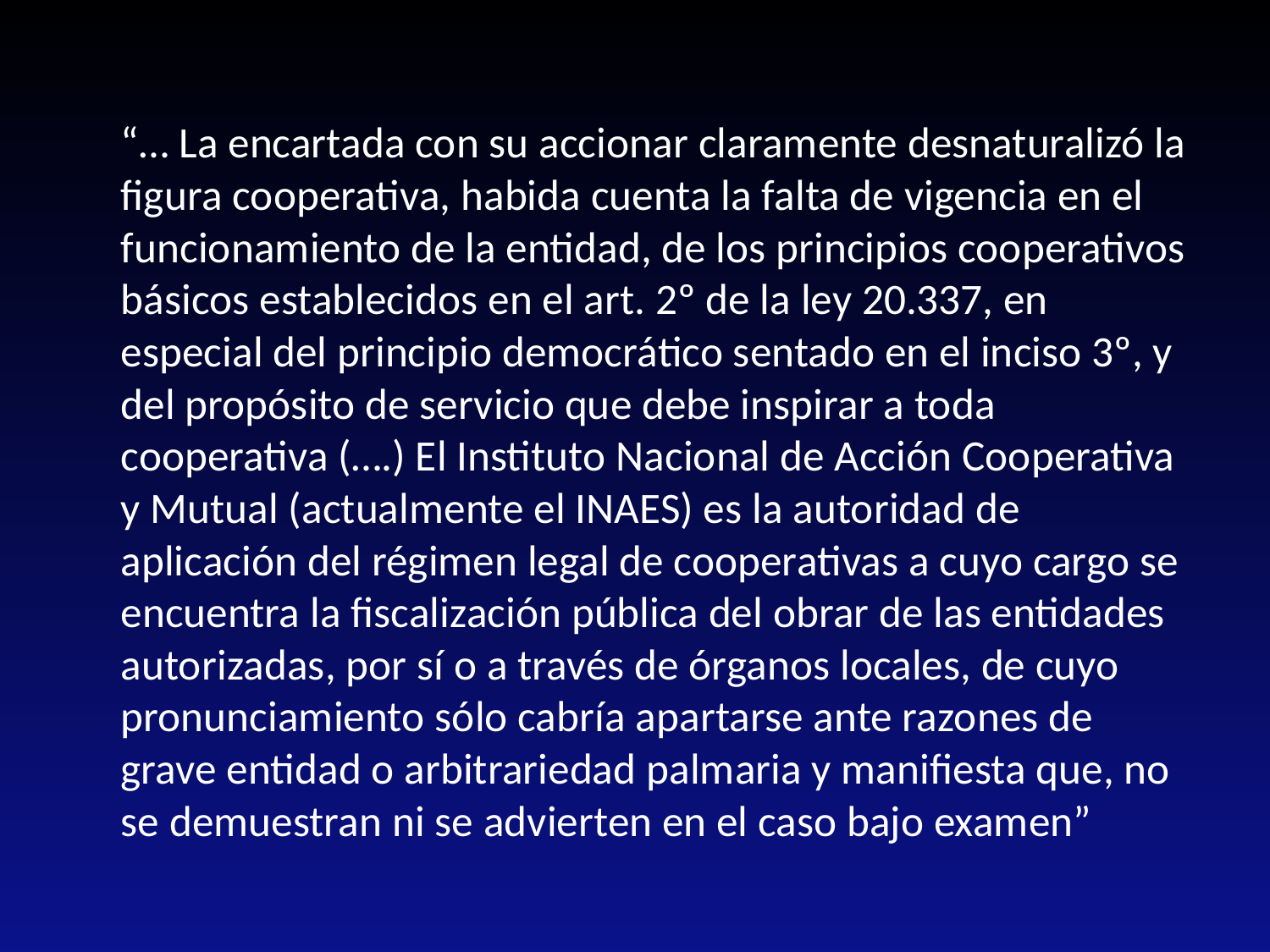

“… La encartada con su accionar claramente desnaturalizó la figura cooperativa, habida cuenta la falta de vigencia en el funcionamiento de la entidad, de los principios cooperativos básicos establecidos en el art. 2º de la ley 20.337, en especial del principio democrático sentado en el inciso 3º, y del propósito de servicio que debe inspirar a toda cooperativa (….) El Instituto Nacional de Acción Cooperativa y Mutual (actualmente el INAES) es la autoridad de aplicación del régimen legal de cooperativas a cuyo cargo se encuentra la fiscalización pública del obrar de las entidades autorizadas, por sí o a través de órganos locales, de cuyo pronunciamiento sólo cabría apartarse ante razones de grave entidad o arbitrariedad palmaria y manifiesta que, no se demuestran ni se advierten en el caso bajo examen”